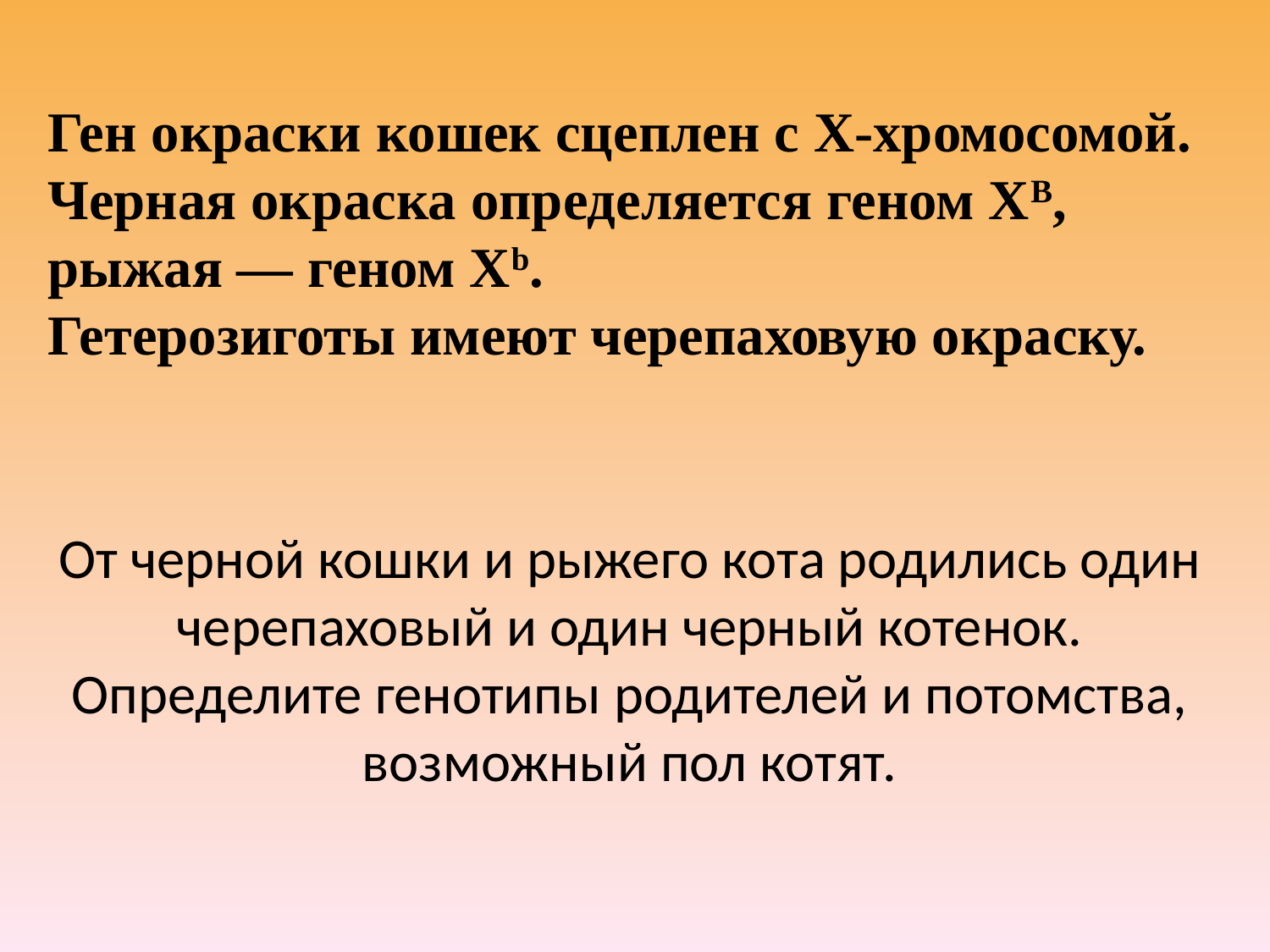

# Ген окраски кошек сцеплен с Х-хромосомой. Черная окраска определяется геном ХВ, рыжая — геном Хb. Гетерозиготы имеют черепаховую окраску.
От черной кошки и рыжего кота родились один черепаховый и один черный котенок. Определите генотипы родителей и потомства, возможный пол котят.